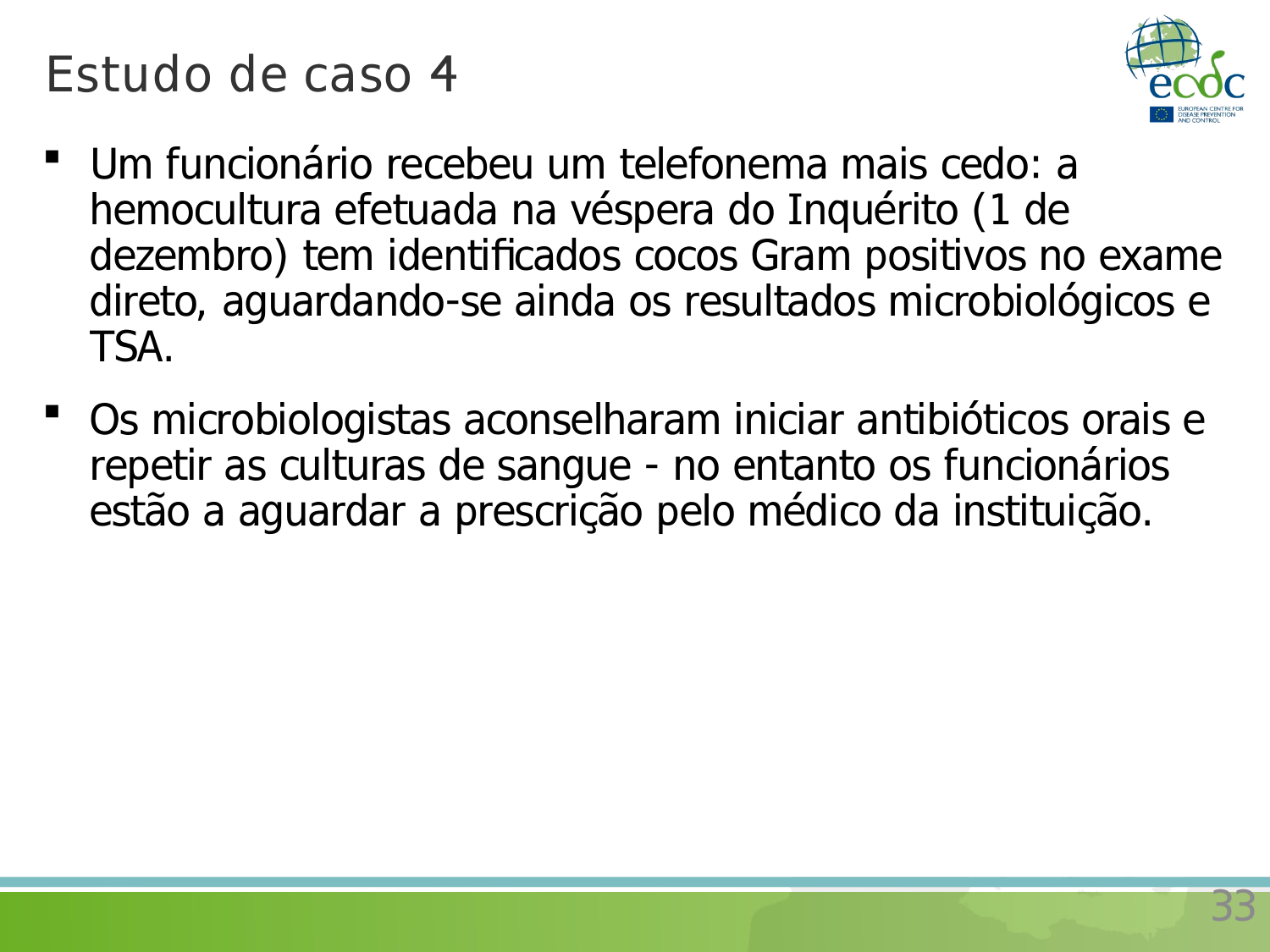

# Estudo de caso 4
Um funcionário recebeu um telefonema mais cedo: a hemocultura efetuada na véspera do Inquérito (1 de dezembro) tem identificados cocos Gram positivos no exame direto, aguardando-se ainda os resultados microbiológicos e TSA.
Os microbiologistas aconselharam iniciar antibióticos orais e repetir as culturas de sangue - no entanto os funcionários estão a aguardar a prescrição pelo médico da instituição.

33